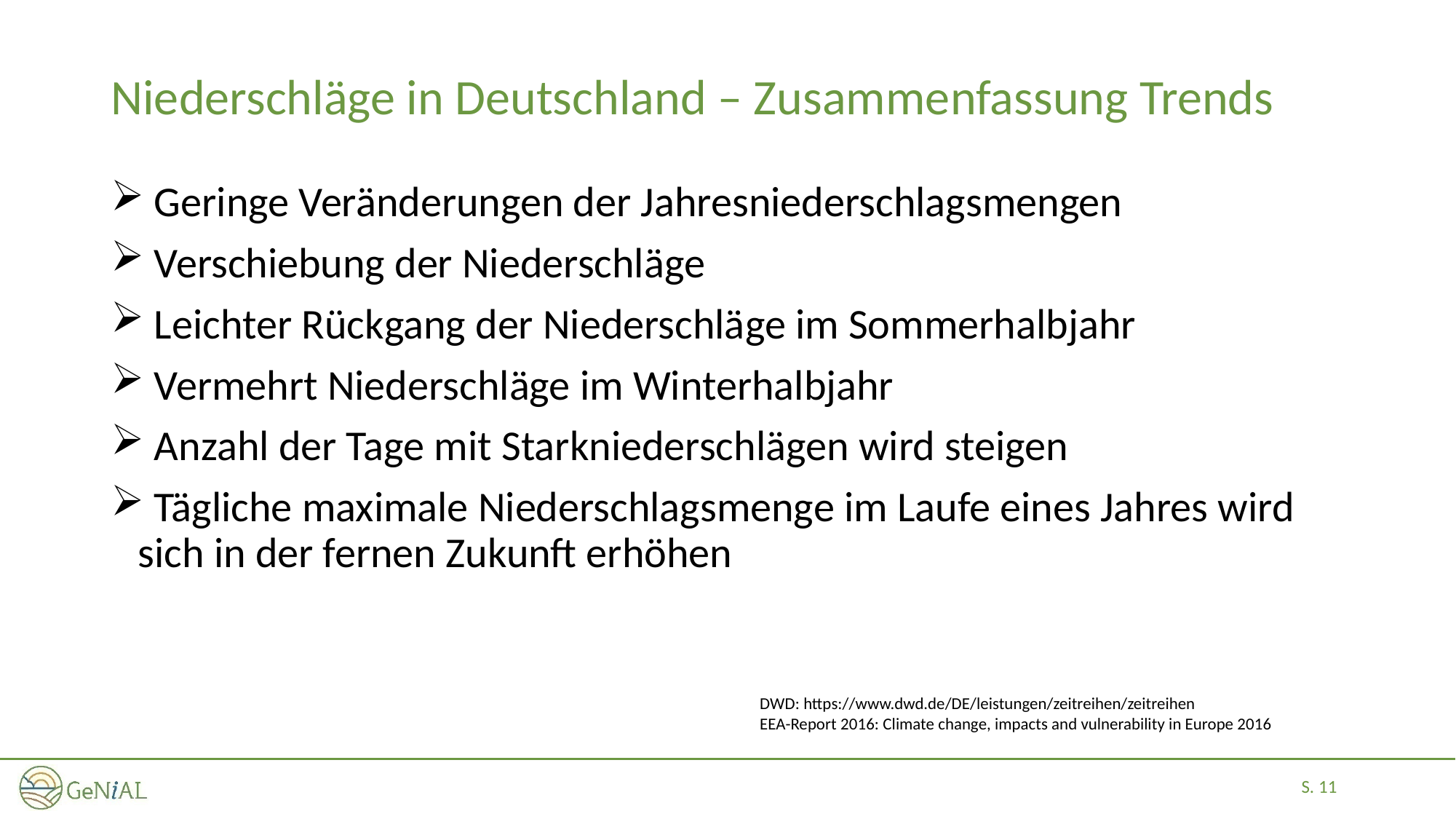

# Niederschläge in Deutschland – Zusammenfassung Trends
 Geringe Veränderungen der Jahresniederschlagsmengen
 Verschiebung der Niederschläge
 Leichter Rückgang der Niederschläge im Sommerhalbjahr
 Vermehrt Niederschläge im Winterhalbjahr
 Anzahl der Tage mit Starkniederschlägen wird steigen
 Tägliche maximale Niederschlagsmenge im Laufe eines Jahres wird sich in der fernen Zukunft erhöhen

DWD: https://www.dwd.de/DE/leistungen/zeitreihen/zeitreihen
EEA-Report 2016: Climate change, impacts and vulnerability in Europe 2016